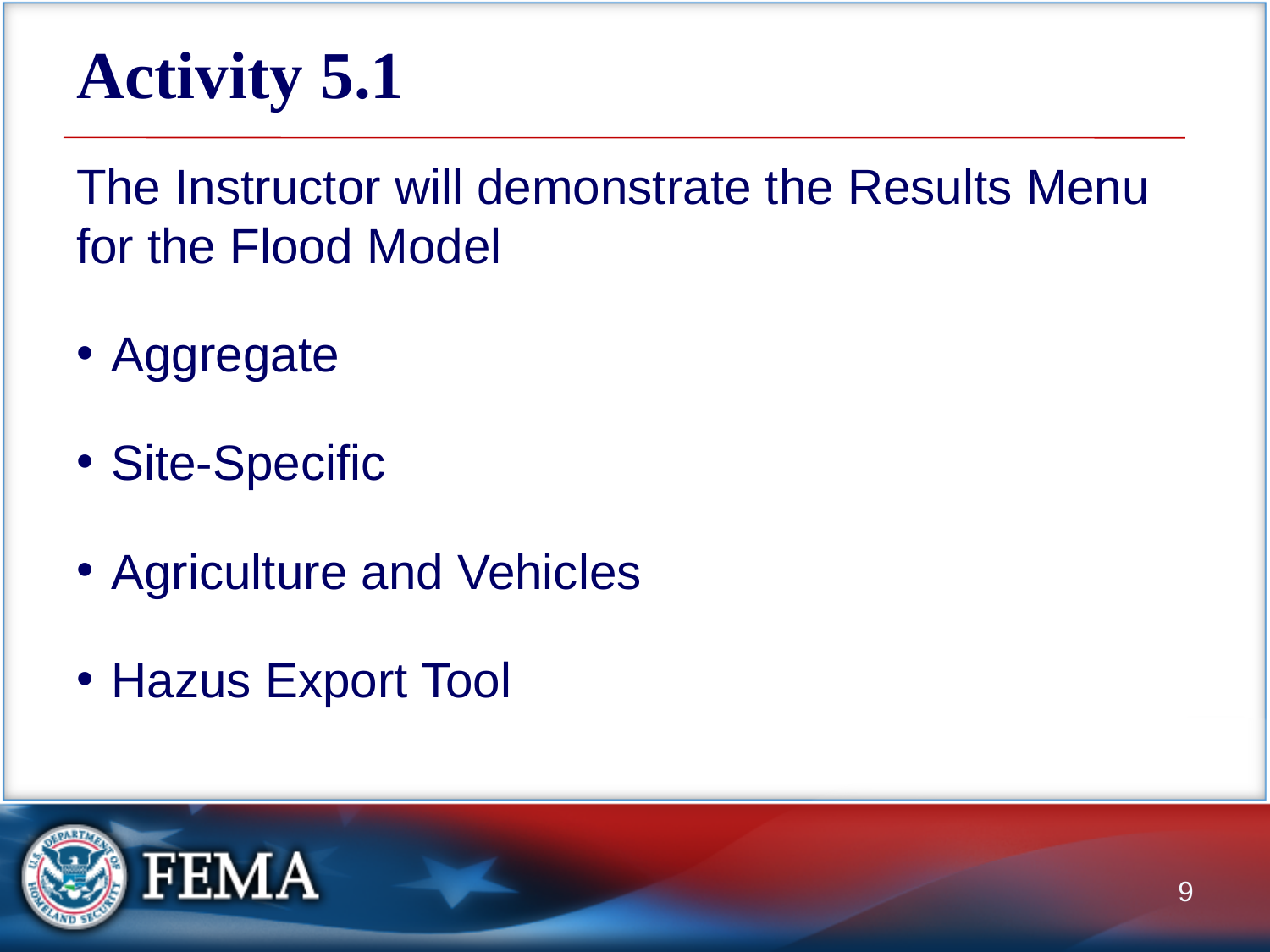

# Activity 5.1
The Instructor will demonstrate the Results Menu for the Flood Model
Aggregate
Site-Specific
Agriculture and Vehicles
Hazus Export Tool
9